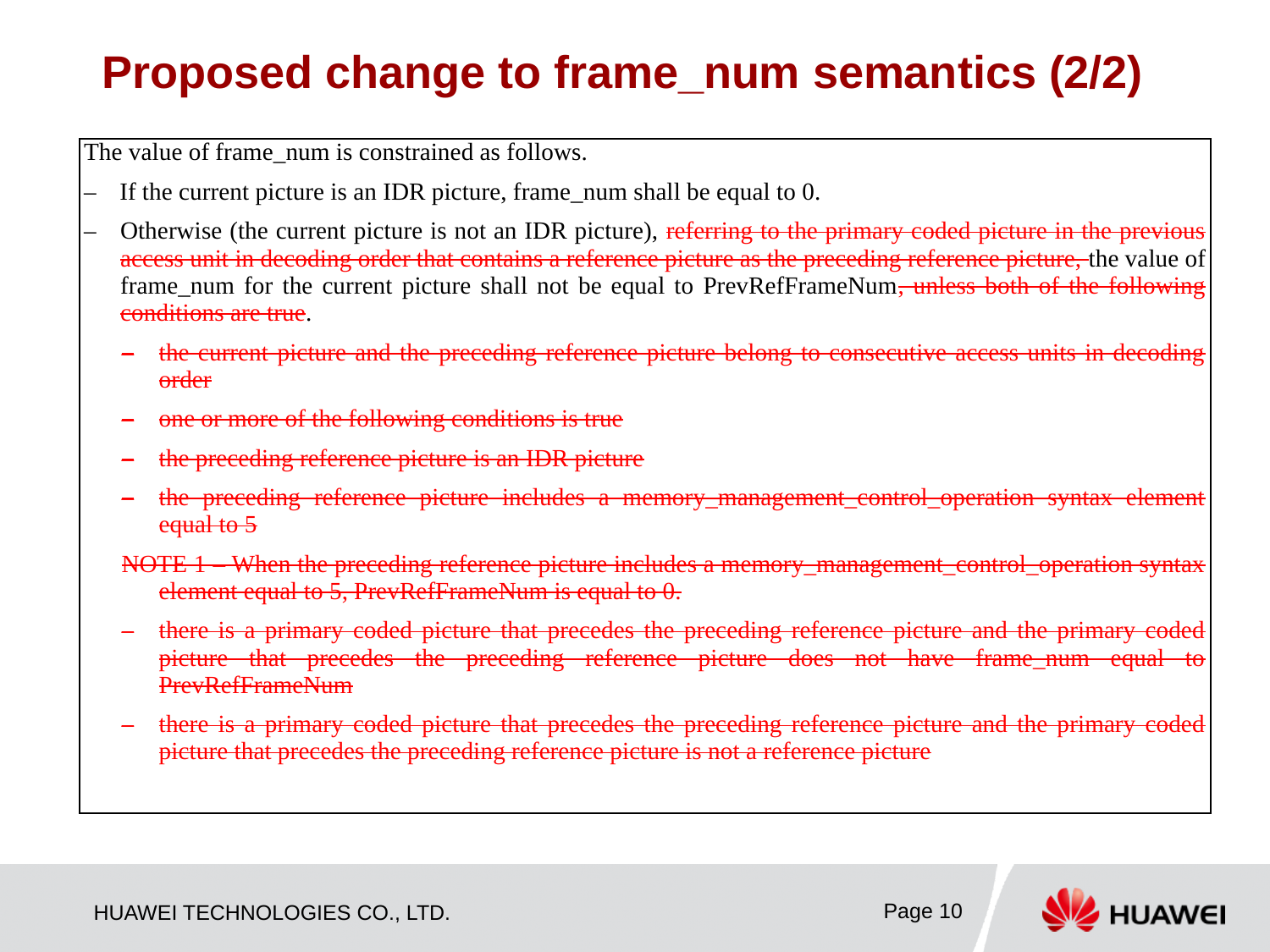

# Proposed change to frame_num semantics (2/2)
| The value of frame\_num is constrained as follows. – If the current picture is an IDR picture, frame\_num shall be equal to 0. – Otherwise (the current picture is not an IDR picture), referring to the primary coded picture in the previous access unit in decoding order that contains a reference picture as the preceding reference picture, the value of frame\_num for the current picture shall not be equal to PrevRefFrameNum, unless both of the following conditions are true. – the current picture and the preceding reference picture belong to consecutive access units in decoding order – one or more of the following conditions is true – the preceding reference picture is an IDR picture – the preceding reference picture includes a memory\_management\_control\_operation syntax element equal to 5 NOTE 1 – When the preceding reference picture includes a memory\_management\_control\_operation syntax element equal to 5, PrevRefFrameNum is equal to 0. – there is a primary coded picture that precedes the preceding reference picture and the primary coded picture that precedes the preceding reference picture does not have frame\_num equal to PrevRefFrameNum – there is a primary coded picture that precedes the preceding reference picture and the primary coded picture that precedes the preceding reference picture is not a reference picture |
| --- |
Page 10